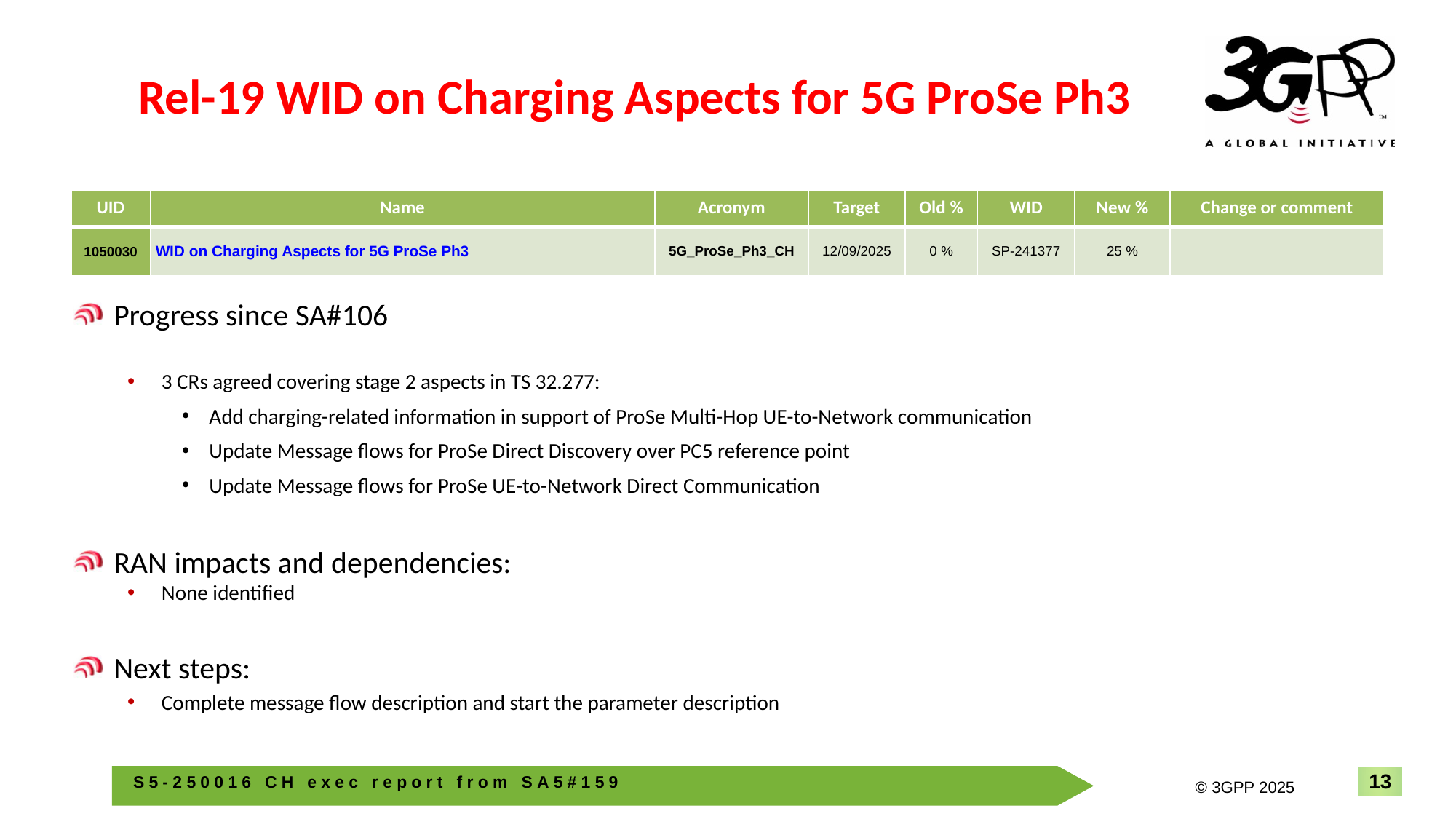

# Rel-19 WID on Charging Aspects for 5G ProSe Ph3
| UID | Name | Acronym | Target | Old % | WID | New % | Change or comment |
| --- | --- | --- | --- | --- | --- | --- | --- |
| 1050030 | WID on Charging Aspects for 5G ProSe Ph3 | 5G\_ProSe\_Ph3\_CH | 12/09/2025 | 0 % | SP-241377 | 25 % |  |
Progress since SA#106

3 CRs agreed covering stage 2 aspects in TS 32.277:
Add charging-related information in support of ProSe Multi-Hop UE-to-Network communication
Update Message flows for ProSe Direct Discovery over PC5 reference point
Update Message flows for ProSe UE-to-Network Direct Communication

RAN impacts and dependencies:
None identified

Next steps:
Complete message flow description and start the parameter description